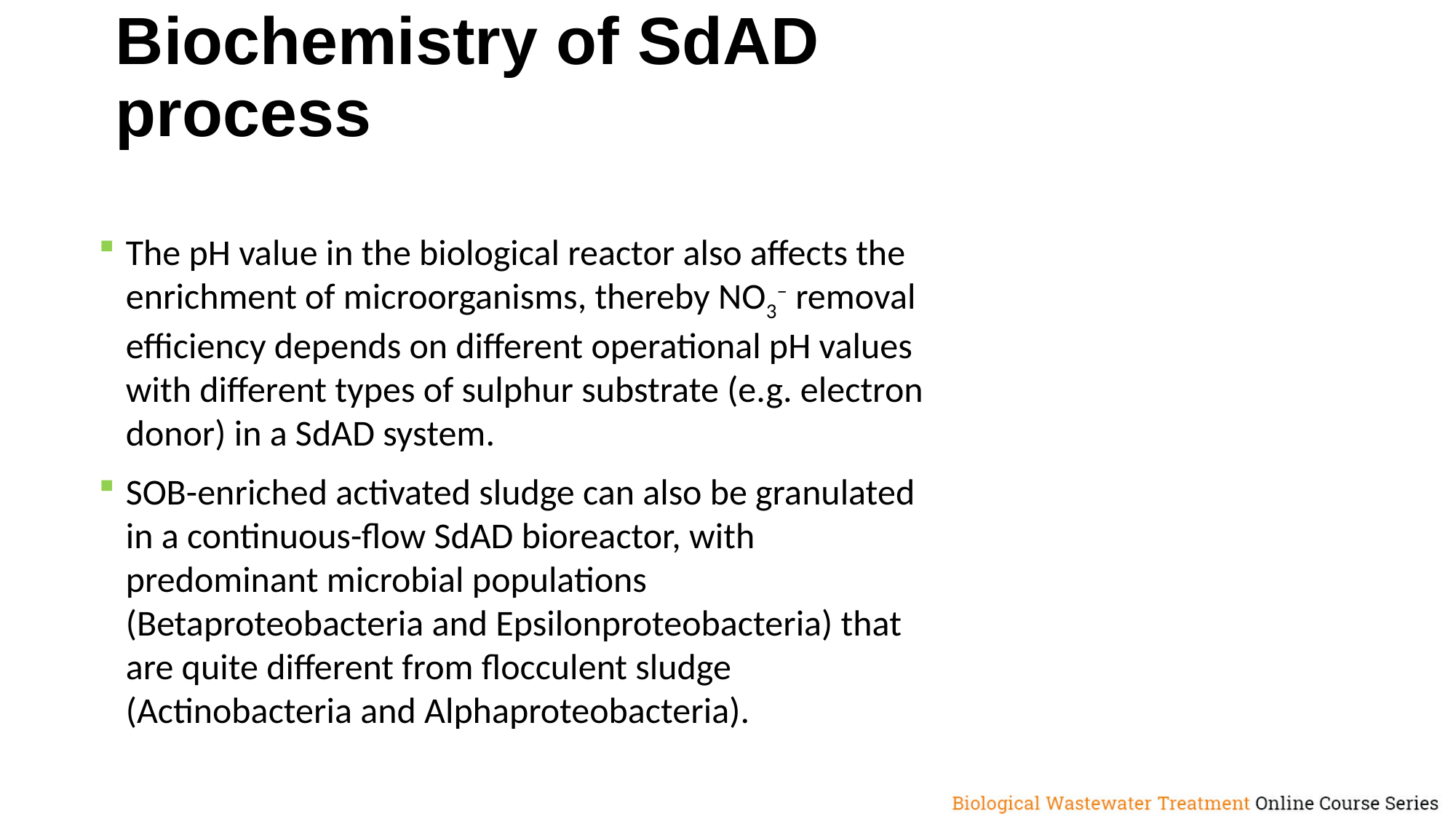

# Biochemistry of SdAD process
The pH value in the biological reactor also affects the enrichment of microorganisms, thereby NO3– removal efficiency depends on different operational pH values with different types of sulphur substrate (e.g. electron donor) in a SdAD system.
SOB-enriched activated sludge can also be granulated in a continuous-flow SdAD bioreactor, with predominant microbial populations (Betaproteobacteria and Epsilonproteobacteria) that are quite different from flocculent sludge (Actinobacteria and Alphaproteobacteria).